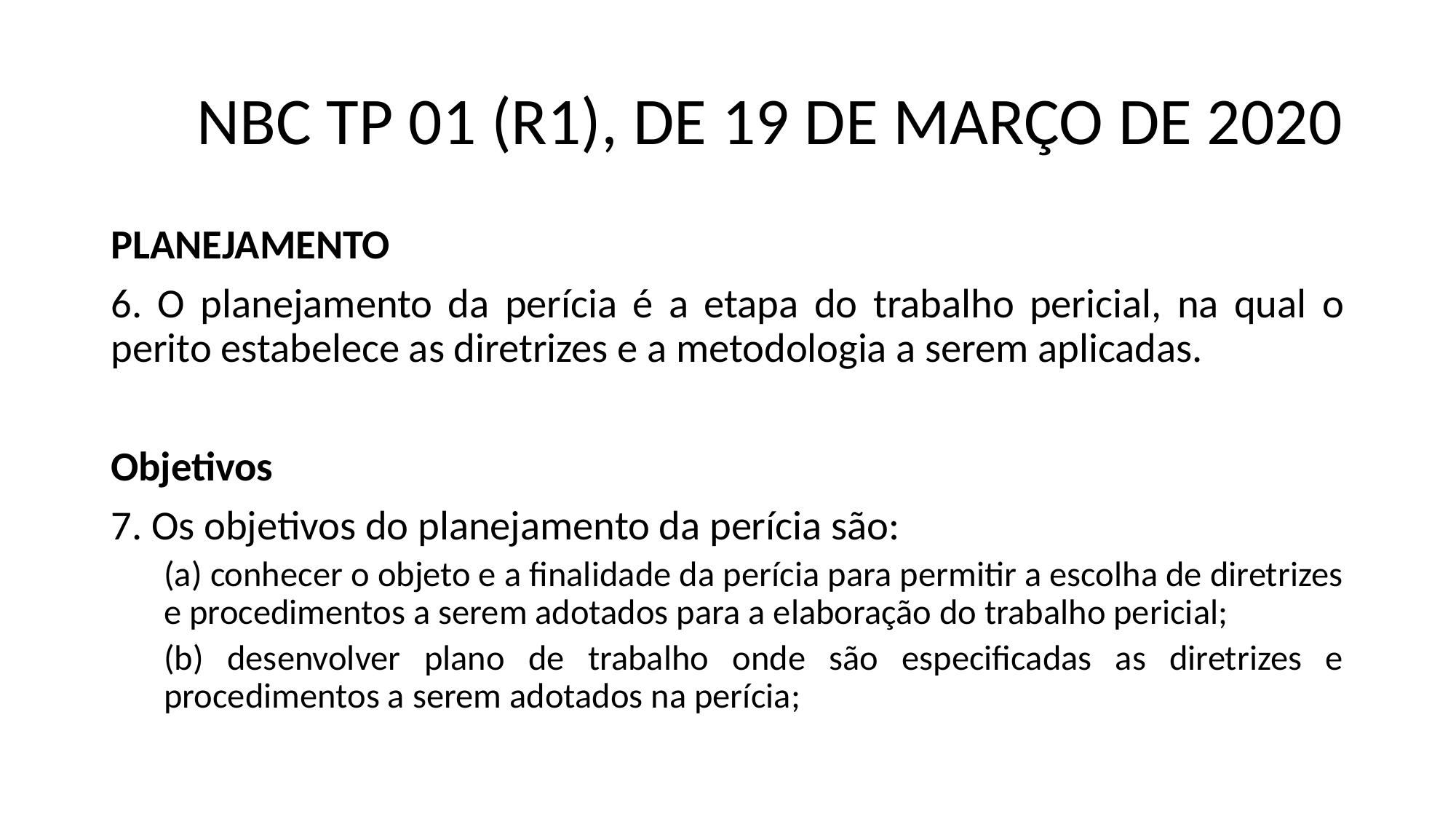

# NBC TP 01 (R1), DE 19 DE MARÇO DE 2020
PLANEJAMENTO
6. O planejamento da perícia é a etapa do trabalho pericial, na qual o perito estabelece as diretrizes e a metodologia a serem aplicadas.

Objetivos
7. Os objetivos do planejamento da perícia são:
(a) conhecer o objeto e a finalidade da perícia para permitir a escolha de diretrizes e procedimentos a serem adotados para a elaboração do trabalho pericial;
(b) desenvolver plano de trabalho onde são especificadas as diretrizes e procedimentos a serem adotados na perícia;